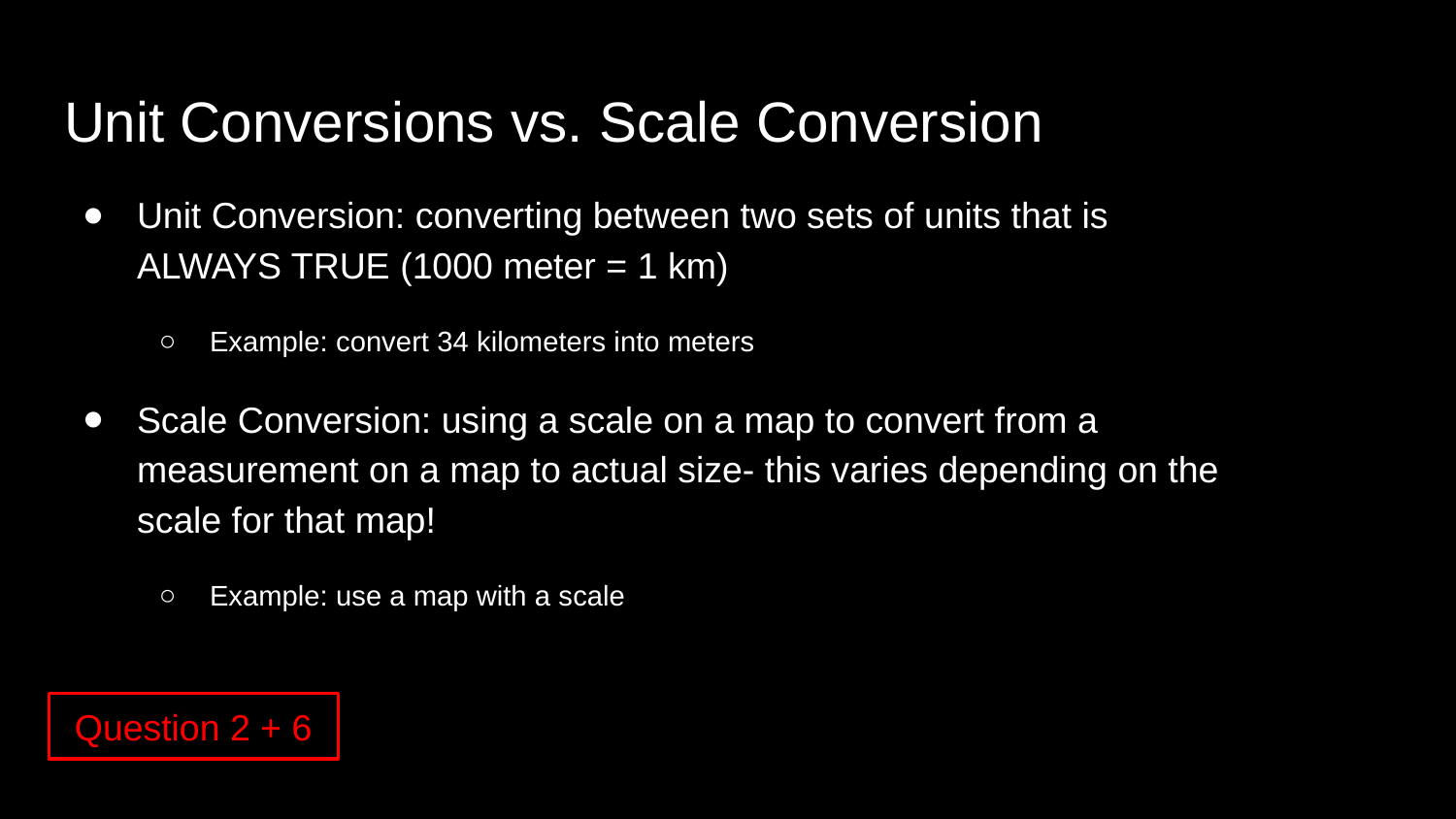

# Unit Conversions vs. Scale Conversion
Unit Conversion: converting between two sets of units that is ALWAYS TRUE (1000 meter = 1 km)
Example: convert 34 kilometers into meters
Scale Conversion: using a scale on a map to convert from a measurement on a map to actual size- this varies depending on the scale for that map!
Example: use a map with a scale
Question 2 + 6